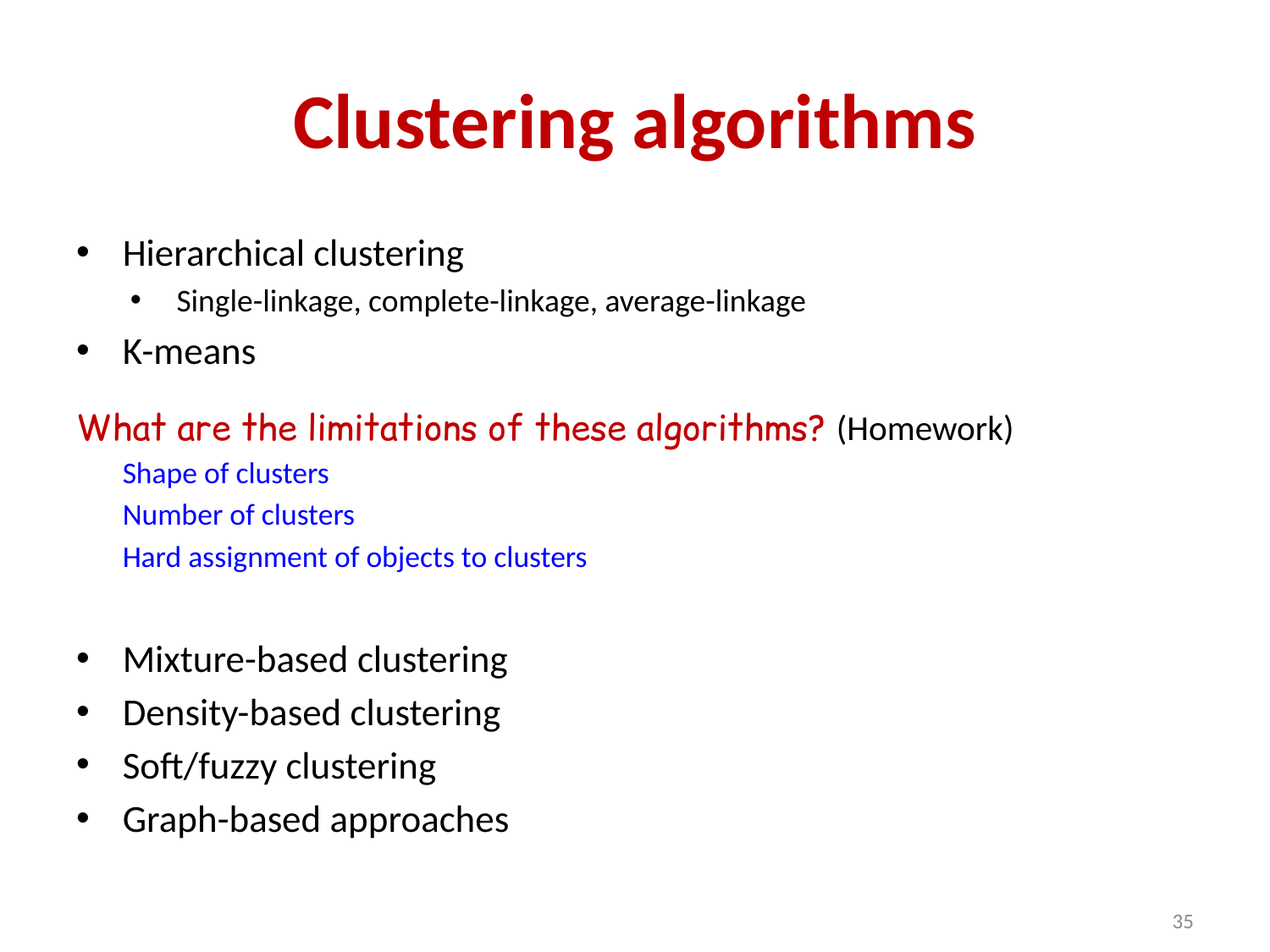

# Clustering algorithms
Hierarchical clustering
Single-linkage, complete-linkage, average-linkage
K-means

What are the limitations of these algorithms? (Homework)
	Shape of clusters
	Number of clusters
	Hard assignment of objects to clusters

Mixture-based clustering
Density-based clustering
Soft/fuzzy clustering
Graph-based approaches

35